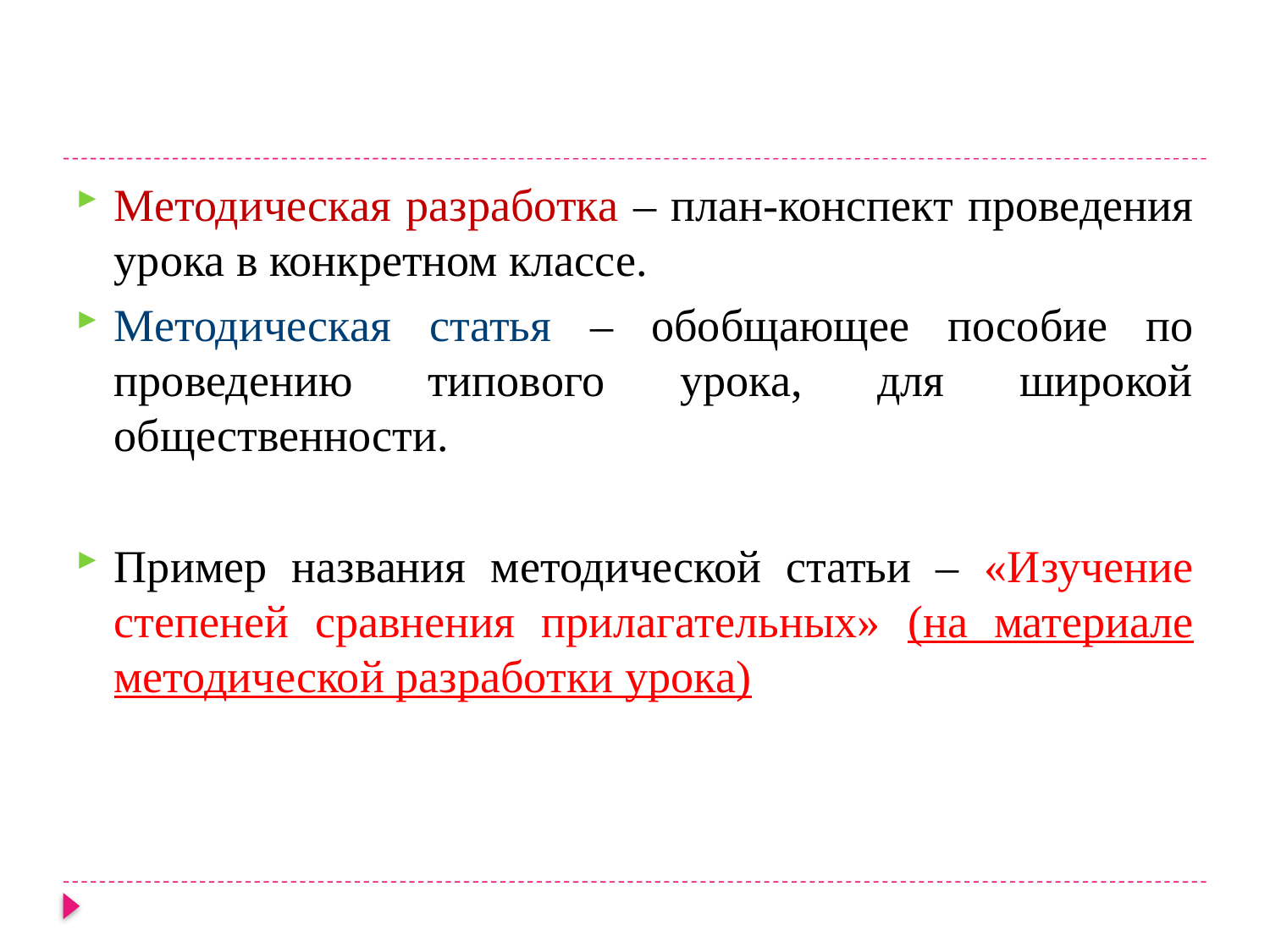

#
Методическая разработка – план-конспект проведения урока в конкретном классе.
Методическая статья – обобщающее пособие по проведению типового урока, для широкой общественности.

Пример названия методической статьи – «Изучение степеней сравнения прилагательных» (на материале методической разработки урока)